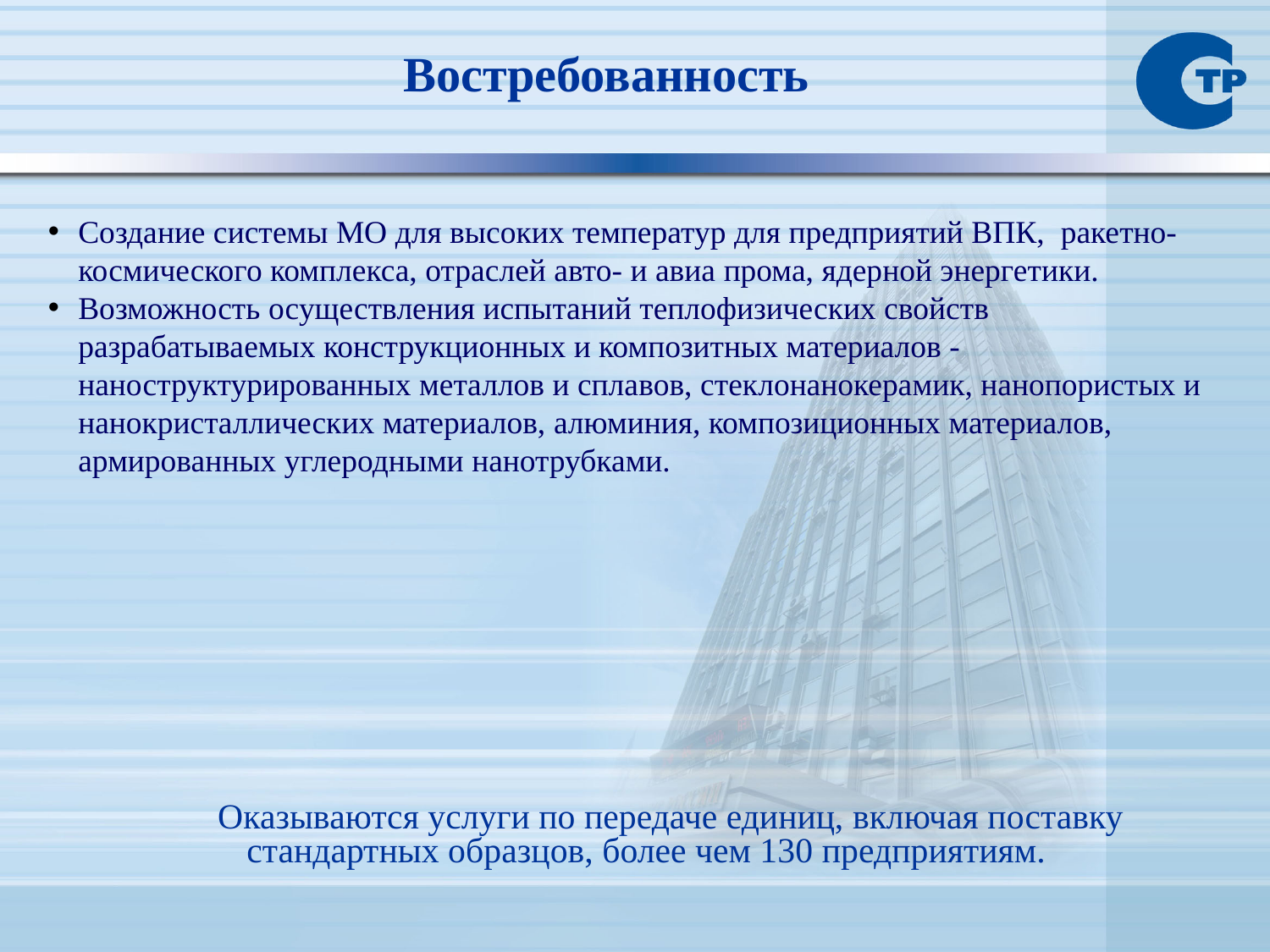

Востребованность

Создание системы МО для высоких температур для предприятий ВПК,  ракетно-космического комплекса, отраслей авто- и авиа прома, ядерной энергетики.
Возможность осуществления испытаний теплофизических свойств разрабатываемых конструкционных и композитных материалов -  наноструктурированных металлов и сплавов, стеклонанокерамик, нанопористых и нанокристаллических материалов, алюминия, композиционных материалов, армированных углеродными нанотрубками.
     Оказываются услуги по передаче единиц, включая поставку стандартных образцов, более чем 130 предприятиям.